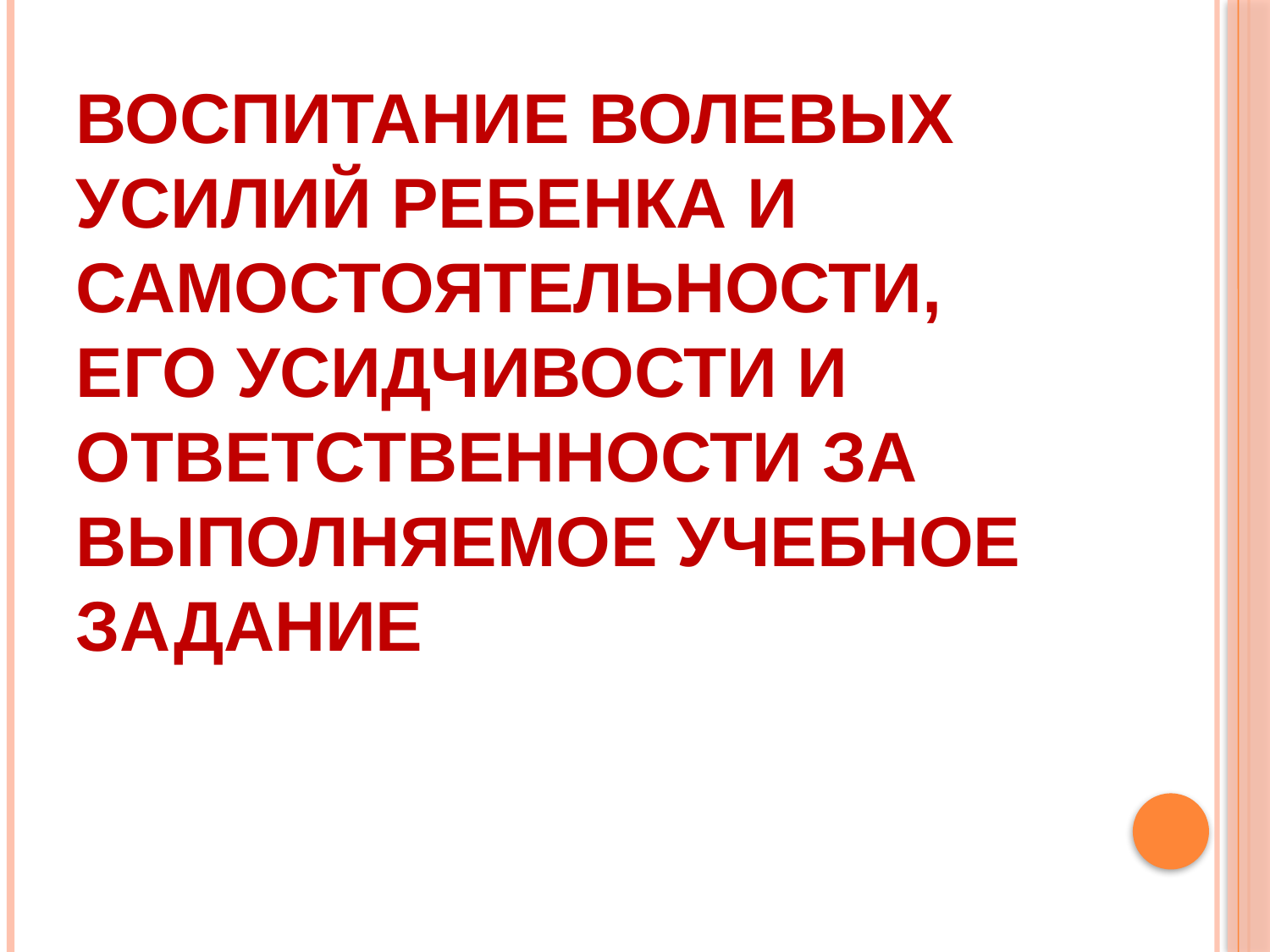

# Воспитание волевых усилий ребенка и самостоятельности, его усидчивости и ответственности за выполняемое учебное задание